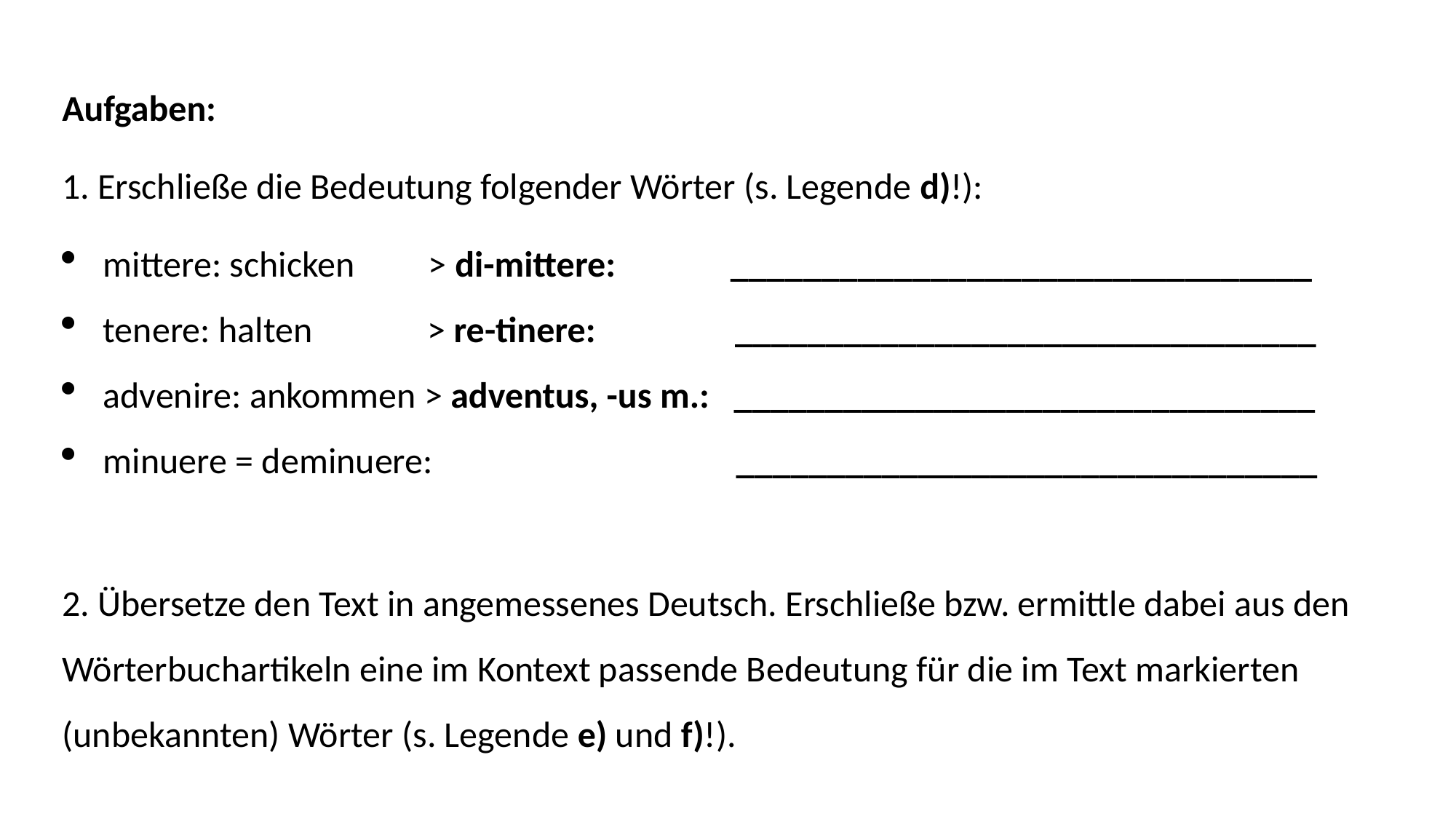

Aufgaben:
1. Erschließe die Bedeutung folgender Wörter (s. Legende d)!):
mittere: schicken         > di-mittere:              ________________________________
tenere: halten              > re-tinere:                 ________________________________
advenire: ankommen > adventus, -us m.:   ________________________________
minuere = deminuere:                                     ________________________________

2. Übersetze den Text in angemessenes Deutsch. Erschließe bzw. ermittle dabei aus den Wörterbuchartikeln eine im Kontext passende Bedeutung für die im Text markierten (unbekannten) Wörter (s. Legende e) und f)!).